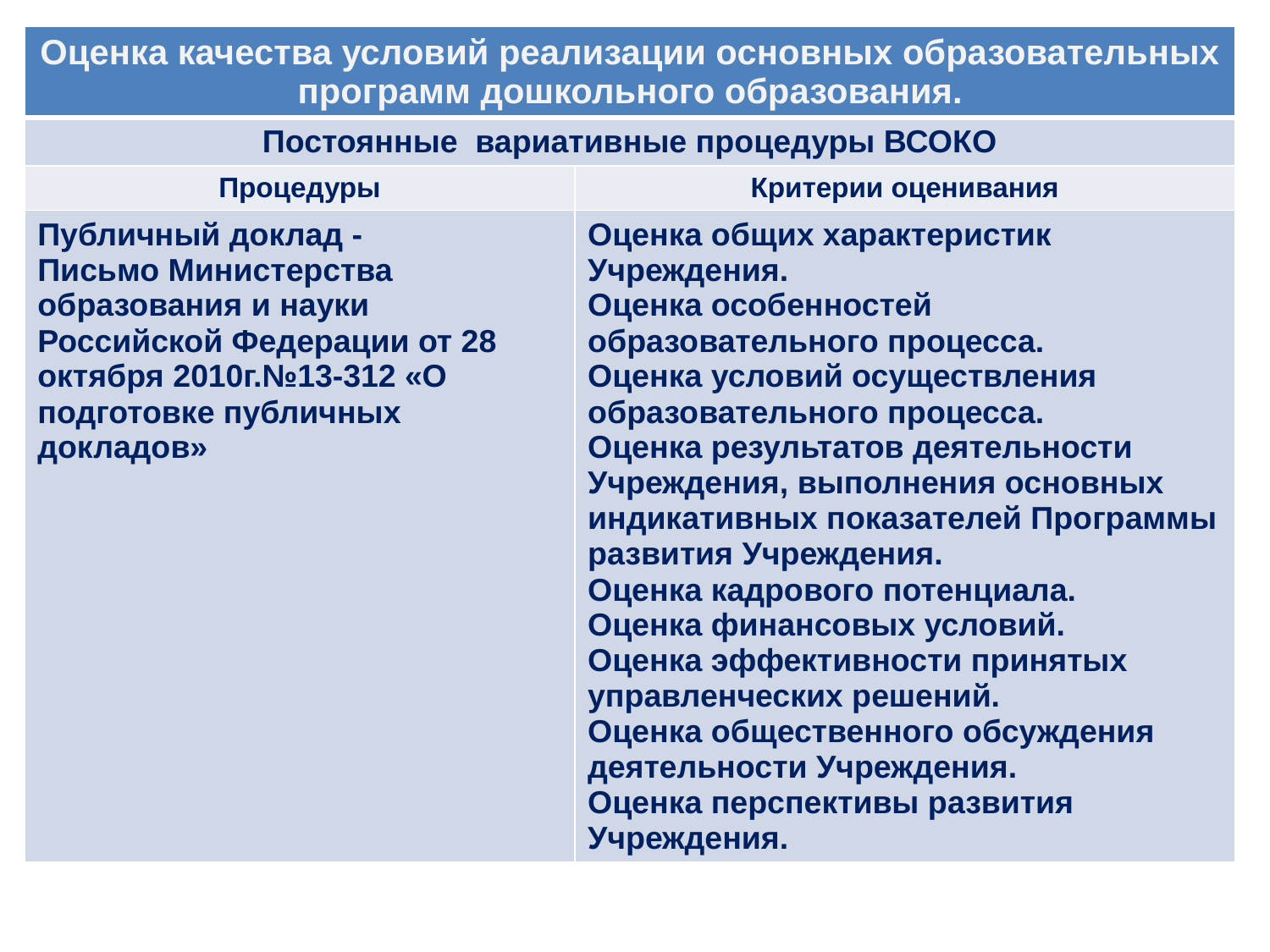

| Оценка качества условий реализации основных образовательных программ дошкольного образования. |  |
| --- | --- |
| Постоянные вариативные процедуры ВСОКО |  |
| Процедуры | Критерии оценивания |
| Публичный доклад - Письмо Министерства образования и науки Российской Федерации от 28 октября 2010г.№13-312 «О подготовке публичных докладов» | Оценка общих характеристик Учреждения. Оценка особенностей образовательного процесса. Оценка условий осуществления образовательного процесса. Оценка результатов деятельности Учреждения, выполнения основных индикативных показателей Программы развития Учреждения. Оценка кадрового потенциала. Оценка финансовых условий. Оценка эффективности принятых управленческих решений. Оценка общественного обсуждения деятельности Учреждения. Оценка перспективы развития Учреждения. |